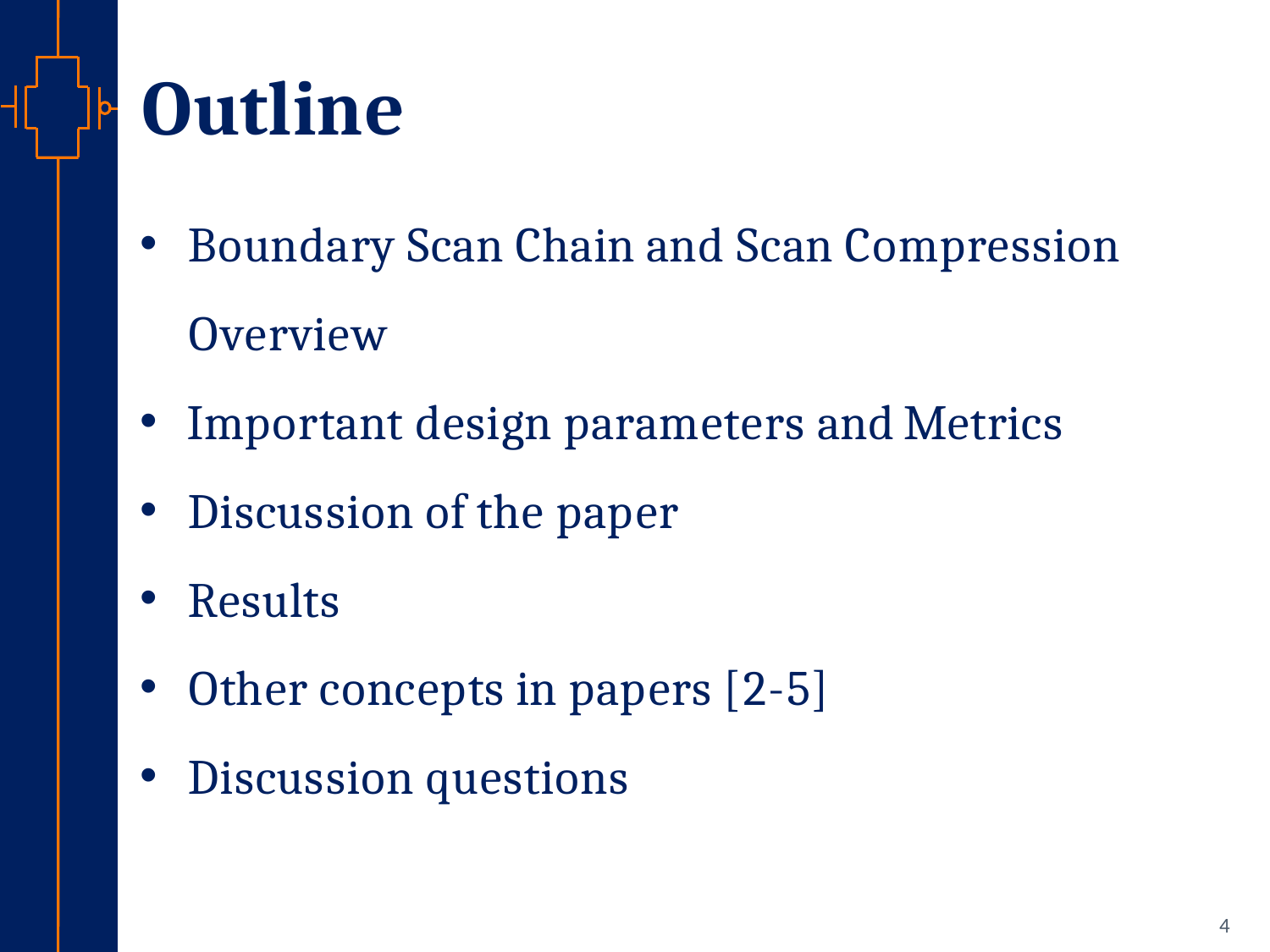

# Outline
Boundary Scan Chain and Scan Compression Overview
Important design parameters and Metrics
Discussion of the paper
Results
Other concepts in papers [2-5]
Discussion questions

4